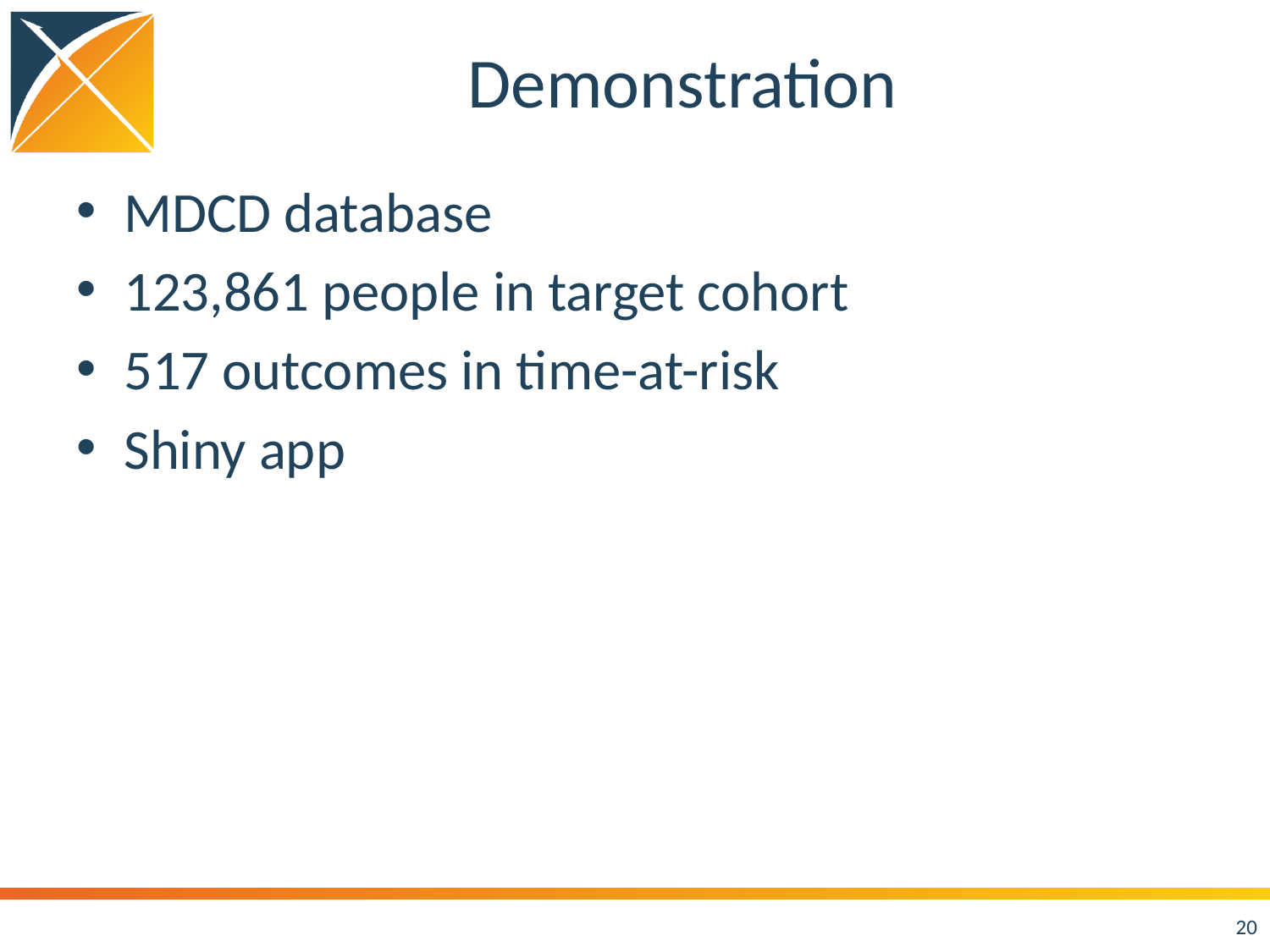

# Demonstration
MDCD database
123,861 people in target cohort
517 outcomes in time-at-risk
Shiny app
20